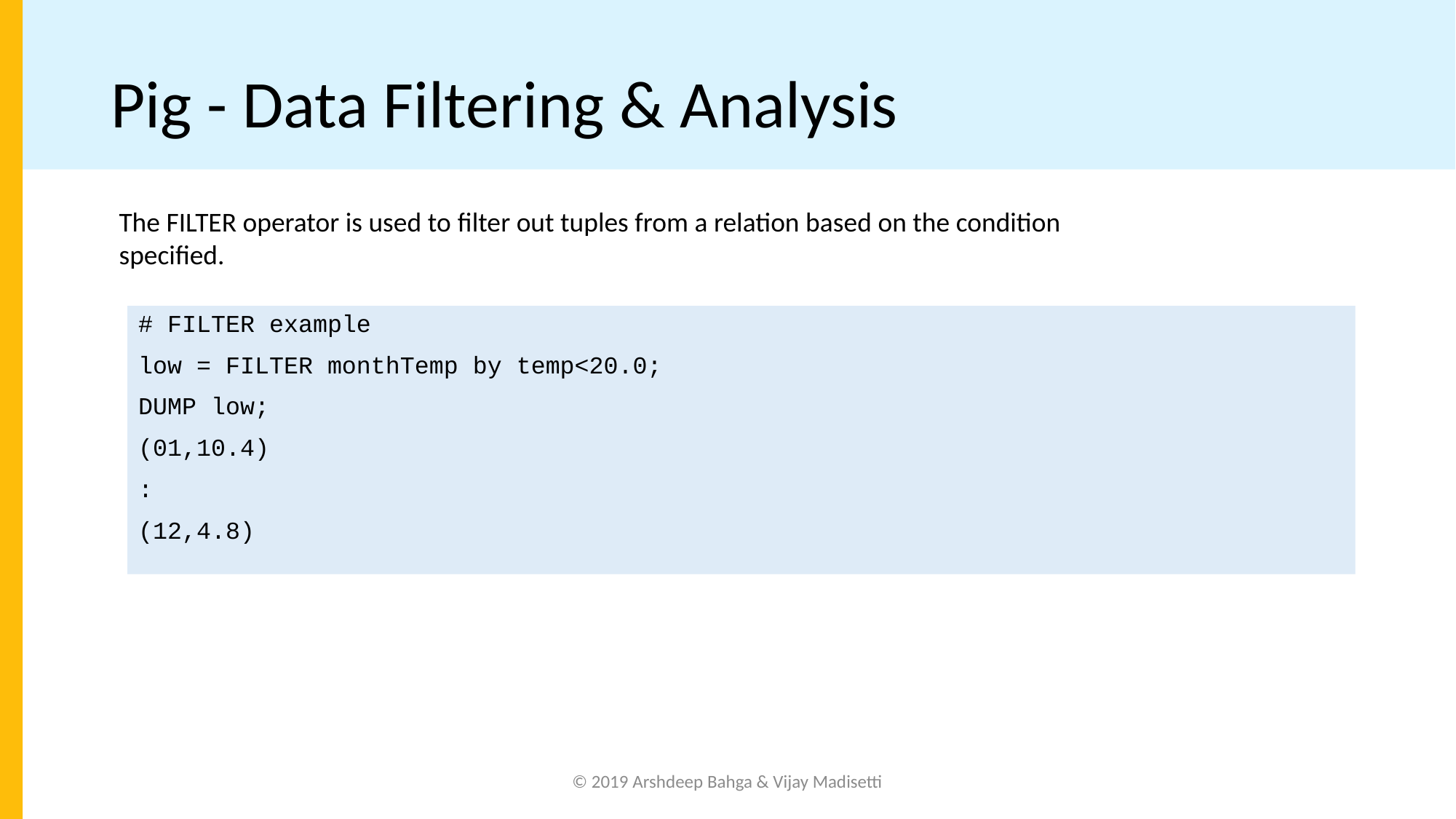

# Pig - Data Filtering & Analysis
The FILTER operator is used to filter out tuples from a relation based on the condition
specified.
# FILTER example
low = FILTER monthTemp by temp<20.0;
DUMP low;
(01,10.4)
:
(12,4.8)
© 2019 Arshdeep Bahga & Vijay Madisetti